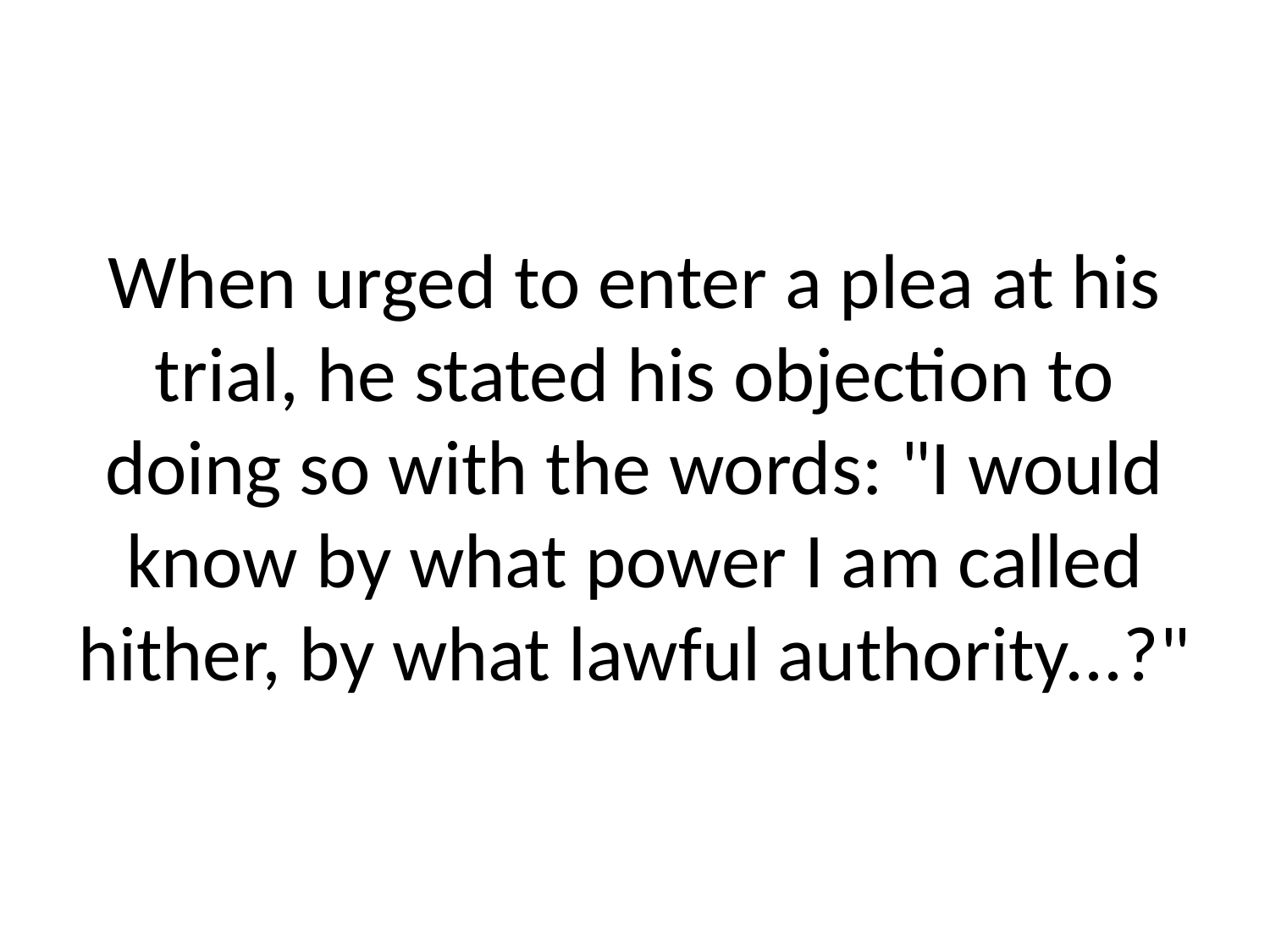

# When urged to enter a plea at his trial, he stated his objection to doing so with the words: "I would know by what power I am called hither, by what lawful authority...?"